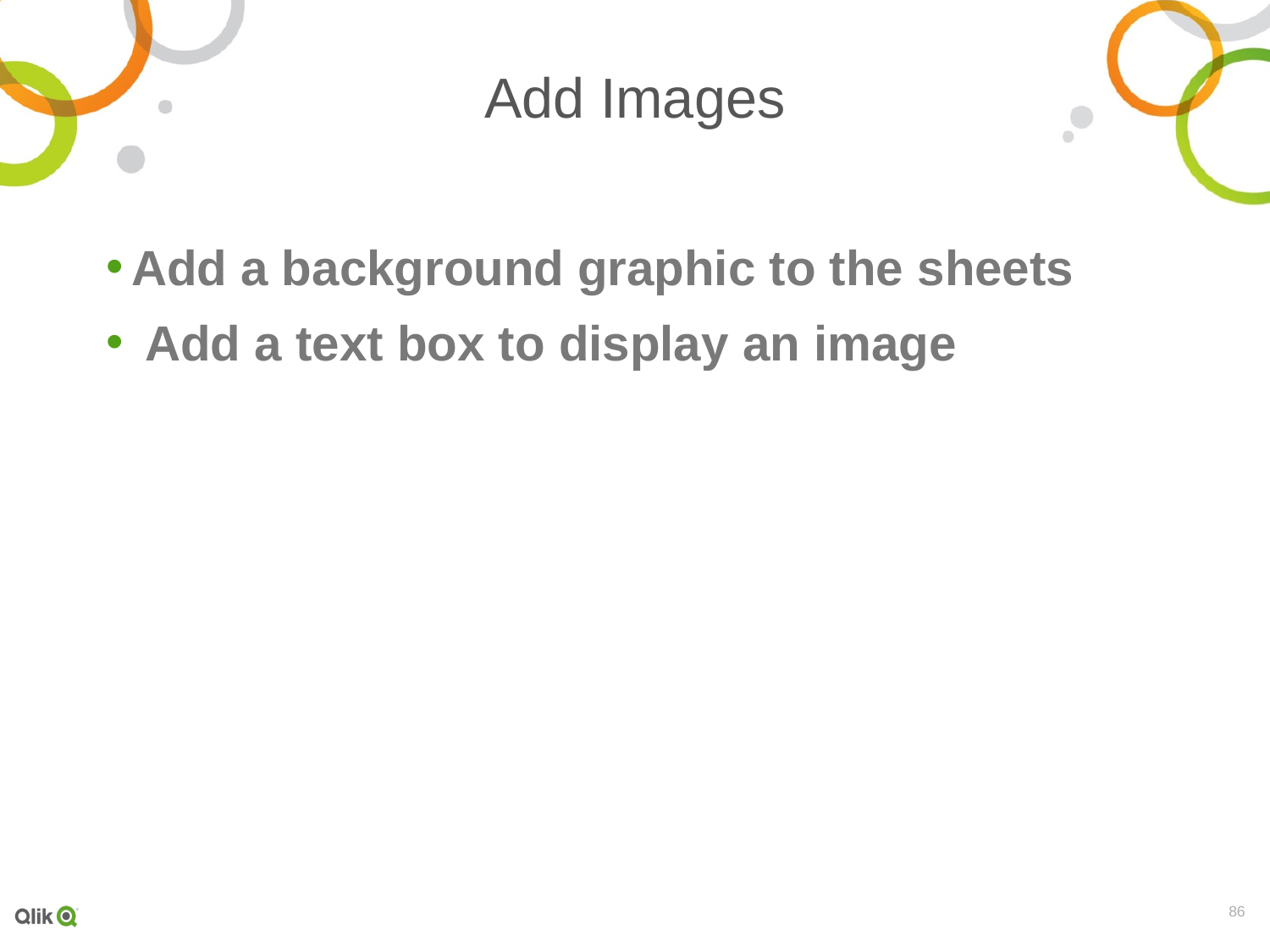

# Add Images
Add a background graphic to the sheets
 Add a text box to display an image